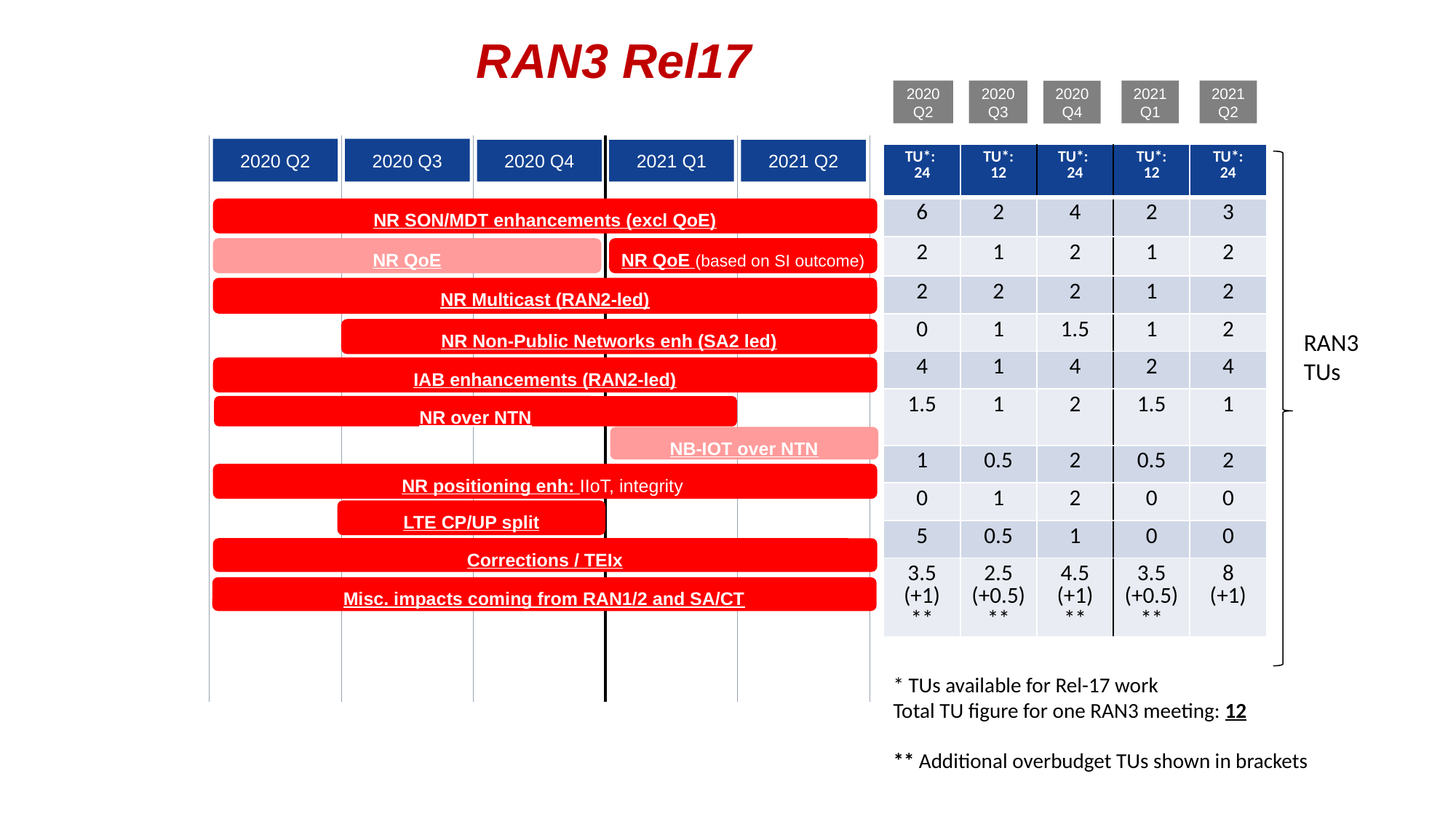

# RAN3 Rel17
2020 Q2
2020 Q3
2021 Q1
2021 Q2
2020 Q4
2020 Q3
2020 Q2
2020 Q4
2021 Q1
2021 Q2
| TU\*: 24 | TU\*: 12 | TU\*: 24 | TU\*: 12 | TU\*: 24 |
| --- | --- | --- | --- | --- |
| 6 | 2 | 4 | 2 | 3 |
| 2 | 1 | 2 | 1 | 2 |
| 2 | 2 | 2 | 1 | 2 |
| 0 | 1 | 1.5 | 1 | 2 |
| 4 | 1 | 4 | 2 | 4 |
| 1.5 | 1 | 2 | 1.5 | 1 |
| 1 | 0.5 | 2 | 0.5 | 2 |
| 0 | 1 | 2 | 0 | 0 |
| 5 | 0.5 | 1 | 0 | 0 |
| 3.5 (+1) \*\* | 2.5 (+0.5) \*\* | 4.5 (+1) \*\* | 3.5 (+0.5) \*\* | 8 (+1) |

NR SON/MDT enhancements (excl QoE)

NR QoE

NR QoE (based on SI outcome)

NR Multicast (RAN2-led)
NR Non-Public Networks enh (SA2 led)

RAN3
TUs
IAB enhancements (RAN2-led)
NR over NTN
NB-IOT over NTN
NR positioning enh: IIoT, integrity
LTE CP/UP split

Corrections / TEIx

Misc. impacts coming from RAN1/2 and SA/CT

* TUs available for Rel-17 work
Total TU figure for one RAN3 meeting: 12

** Additional overbudget TUs shown in brackets